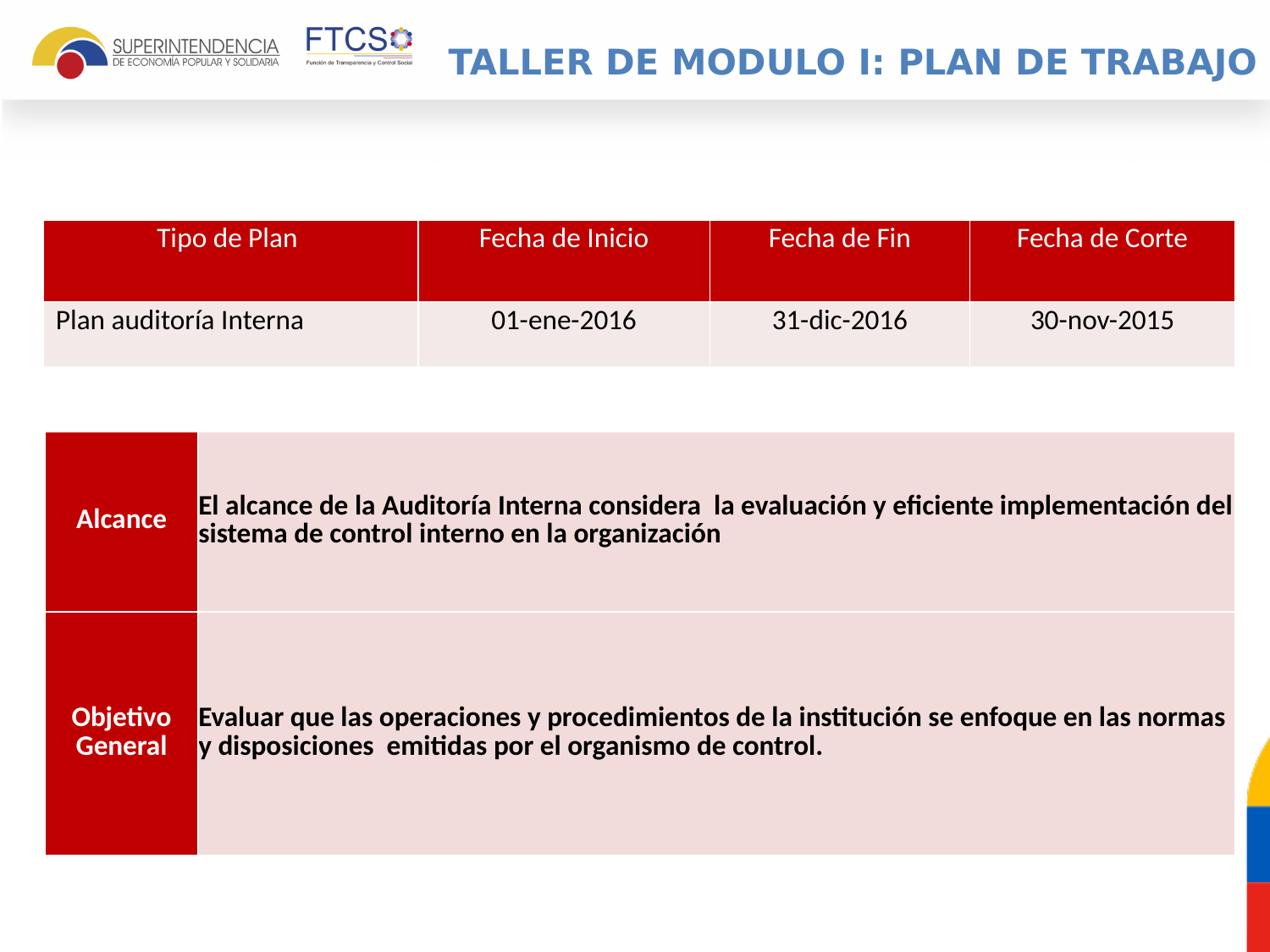

TALLER DE MODULO I: PLAN DE TRABAJO
| Tipo de Plan | Fecha de Inicio | Fecha de Fin | Fecha de Corte |
| --- | --- | --- | --- |
| Plan auditoría Interna | 01-ene-2016 | 31-dic-2016 | 30-nov-2015 |
| Alcance | El alcance de la Auditoría Interna considera la evaluación y eficiente implementación del sistema de control interno en la organización |
| --- | --- |
| Objetivo General | Evaluar que las operaciones y procedimientos de la institución se enfoque en las normas y disposiciones emitidas por el organismo de control. |